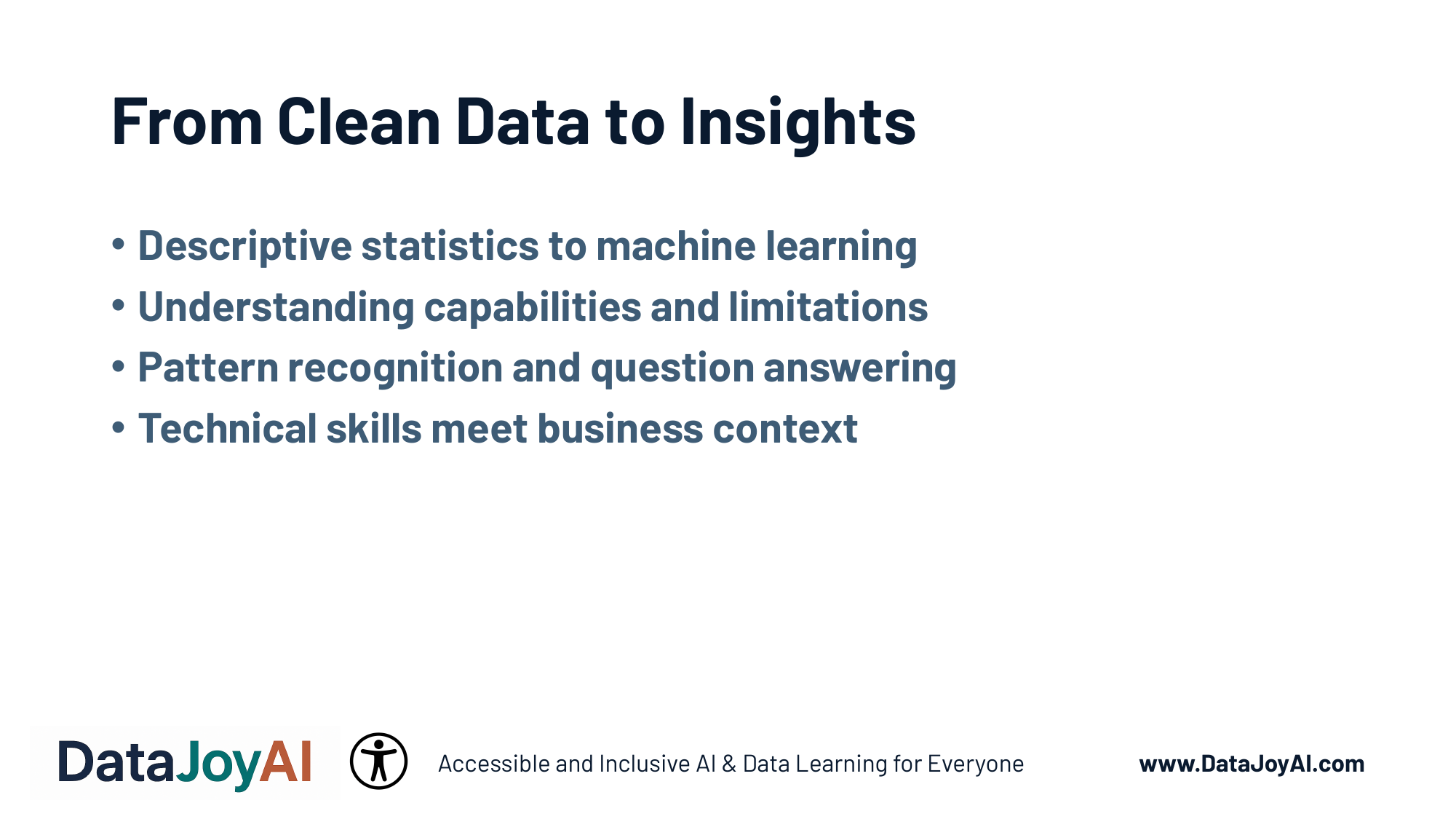

# From Clean Data to Insights
Descriptive statistics to machine learning
Understanding capabilities and limitations
Pattern recognition and question answering
Technical skills meet business context